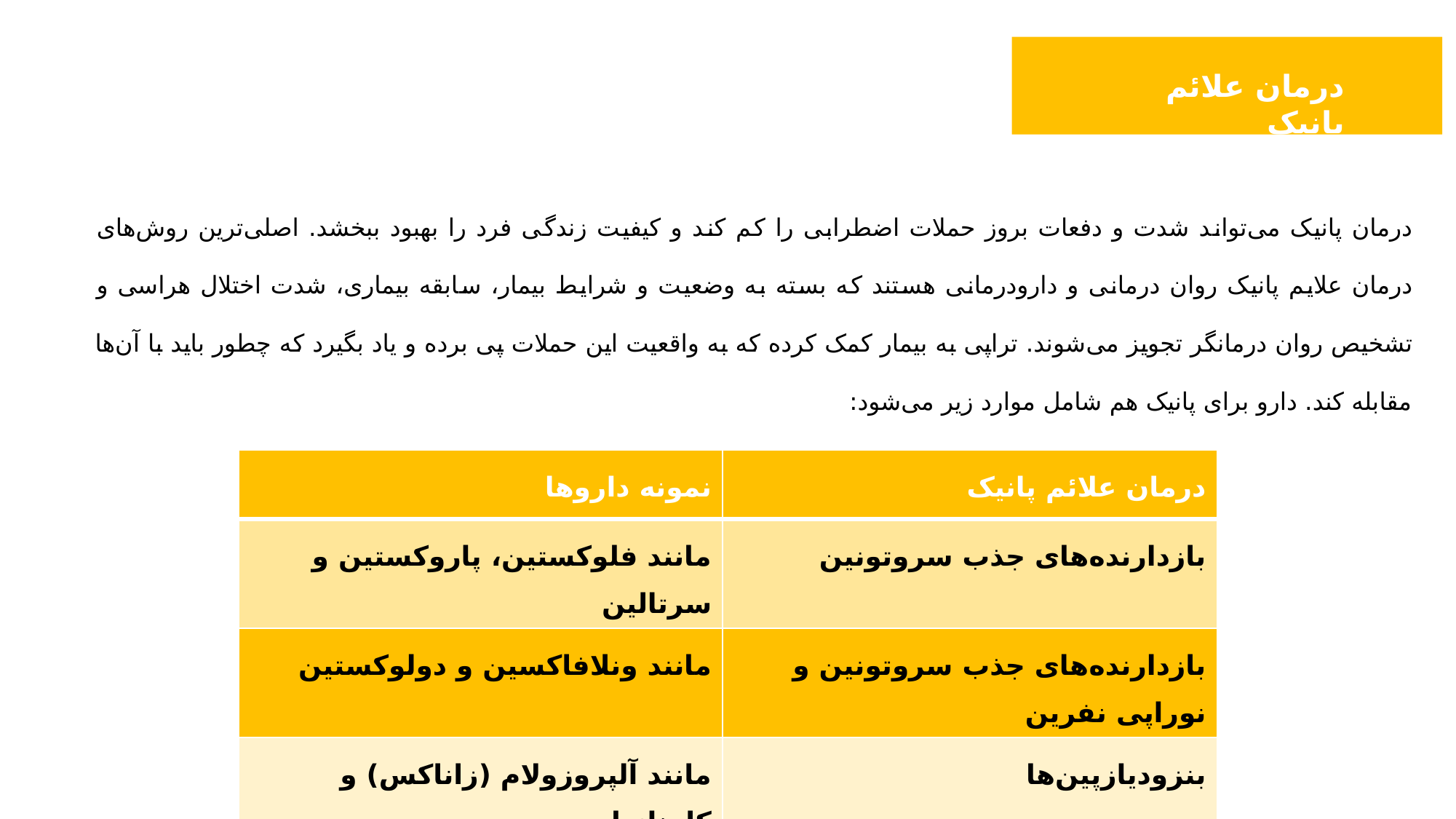

درمان علائم پانیک
درمان پانیک می‌تواند شدت و دفعات بروز حملات اضطرابی را کم کند و کیفیت زندگی فرد را بهبود ببخشد. اصلی‌ترین روش‌های درمان علایم پانیک روان درمانی و دارودرمانی هستند که بسته به وضعیت و شرایط بیمار، سابقه بیماری، شدت اختلال هراسی و تشخیص روان درمانگر تجویز می‌شوند. تراپی به بیمار کمک کرده که به واقعیت این حملات پی برده و یاد بگیرد که چطور باید با آن‌ها مقابله کند. دارو برای پانیک هم شامل موارد زیر می‌شود:
| نمونه داروها | درمان علائم پانیک |
| --- | --- |
| مانند فلوکستین، پاروکستین و سرتالین | بازدارنده‌های جذب سروتونین |
| مانند ونلافاکسین و دولوکستین | بازدارنده‌های جذب سروتونین و نوراپی نفرین |
| مانند آلپروزولام (زاناکس) و کلونازپام | بنزودیازپین‌ها |